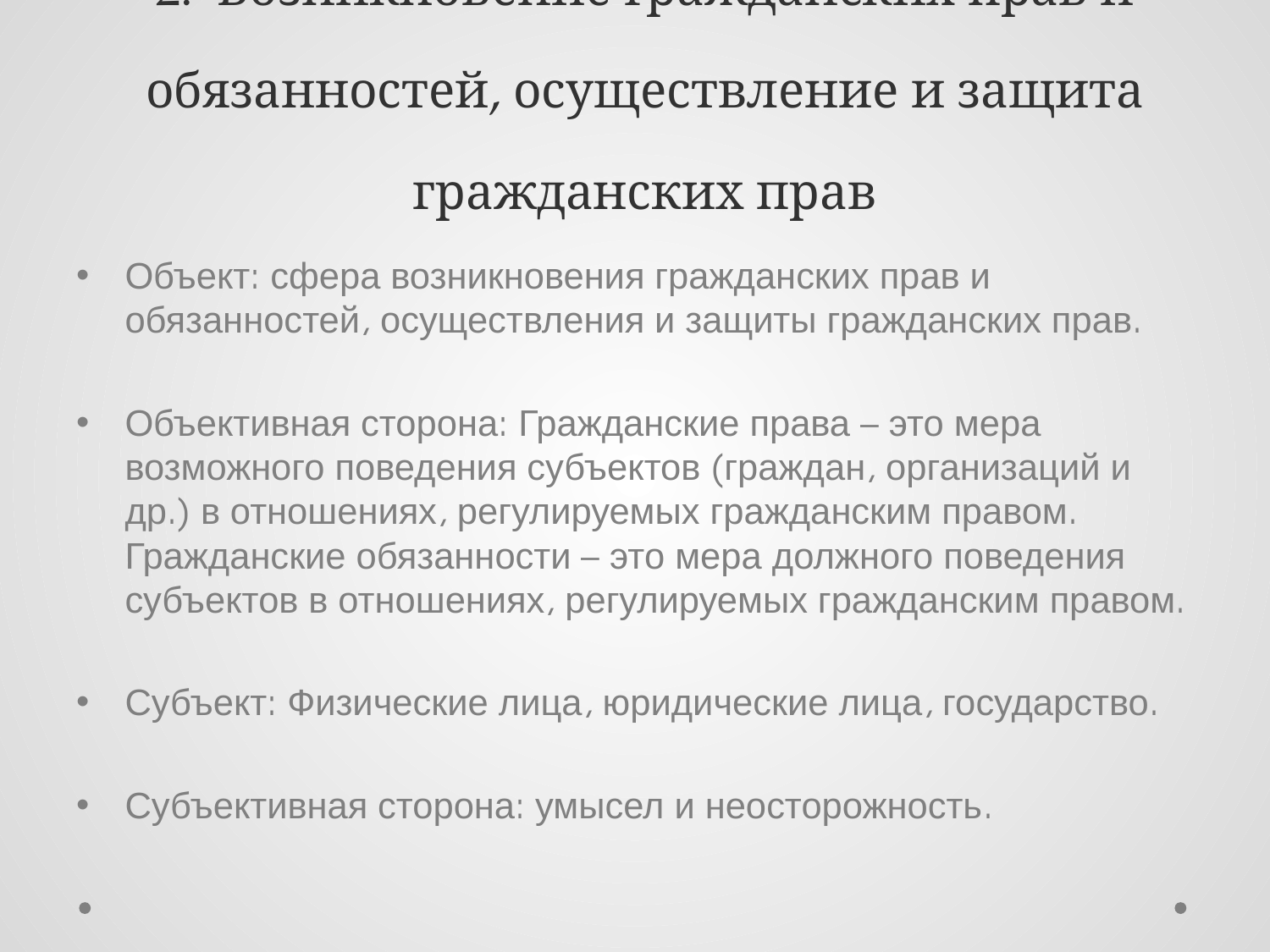

# 2.  Возникновение гражданских прав и обязанностей, осуществление и защита гражданских прав
Объект: сфера возникновения гражданских прав и обязанностей, осуществления и защиты гражданских прав.

Объективная сторона: Гражданские права – это мера возможного поведения субъектов (граждан, организаций и др.) в отношениях, регулируемых гражданским правом. Гражданские обязанности – это мера должного поведения субъектов в отношениях, регулируемых гражданским правом.

Субъект: Физические лица, юридические лица, государство.

Субъективная сторона: умысел и неосторожность.